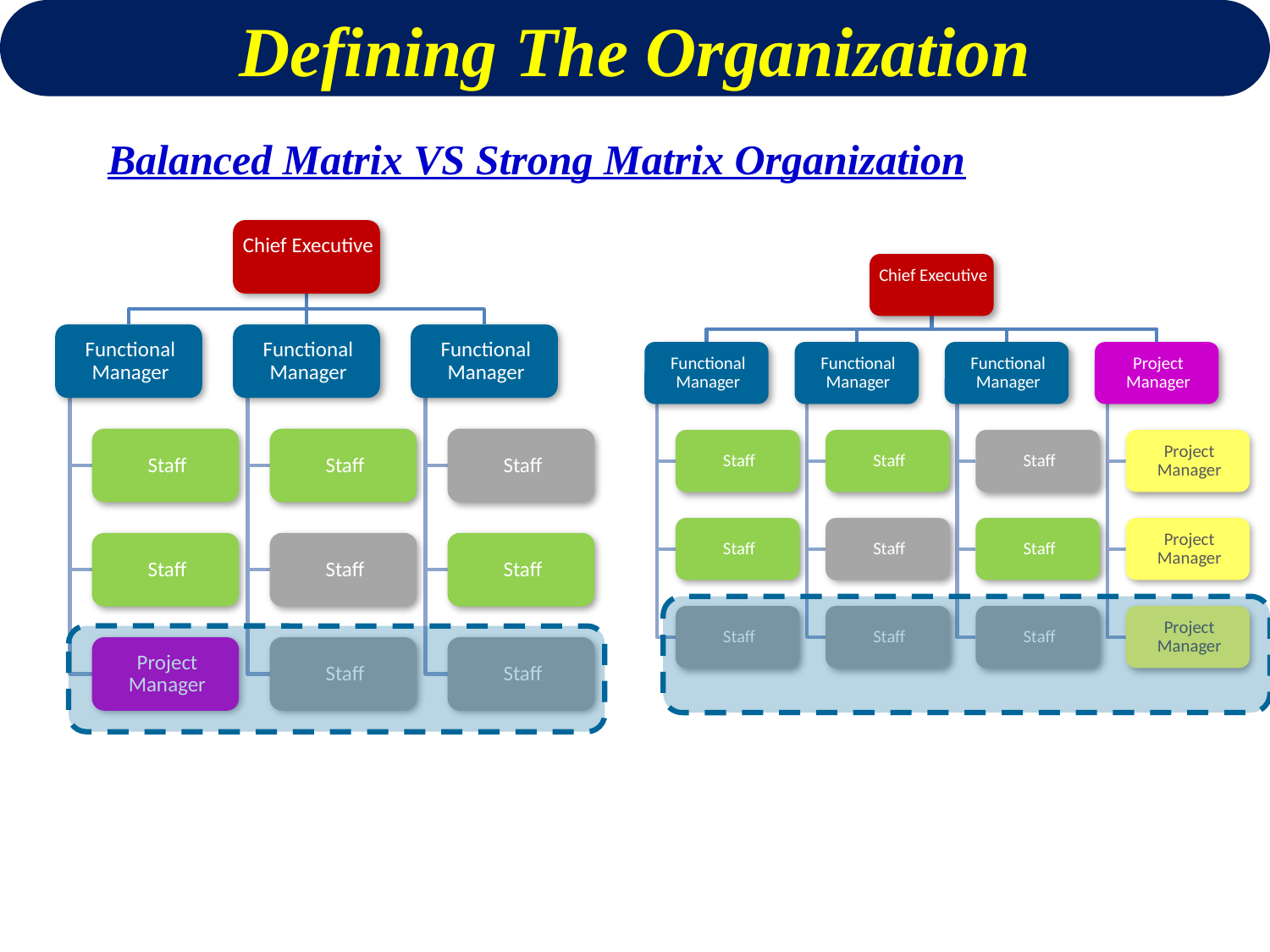

Defining The Organization
Balanced Matrix VS Strong Matrix Organization
Chief Executive
Functional Manager
Staff
Staff
Staff
Functional Manager
Staff
Staff
Staff
Functional Manager
Staff
Staff
Staff
Project Manager
Project Manager
Project Manager
Project Manager
Chief Executive
Functional Manager
Staff
Staff
Project Manager
Functional Manager
Staff
Staff
Staff
Functional Manager
Staff
Staff
Staff